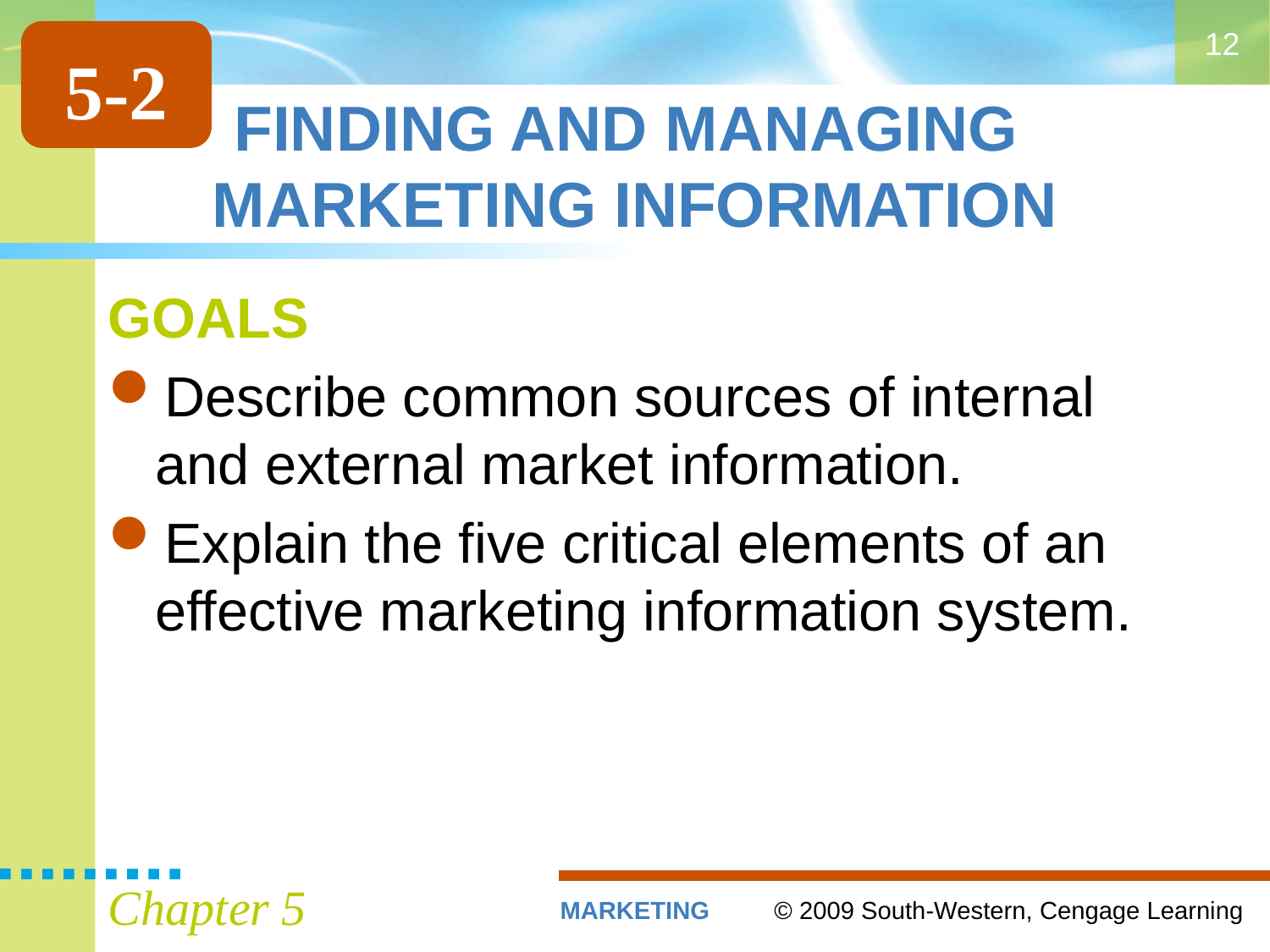

12
5-2
# FINDING AND MANAGING MARKETING INFORMATION
GOALS
Describe common sources of internal and external market information.
Explain the five critical elements of an effective marketing information system.
Chapter 5